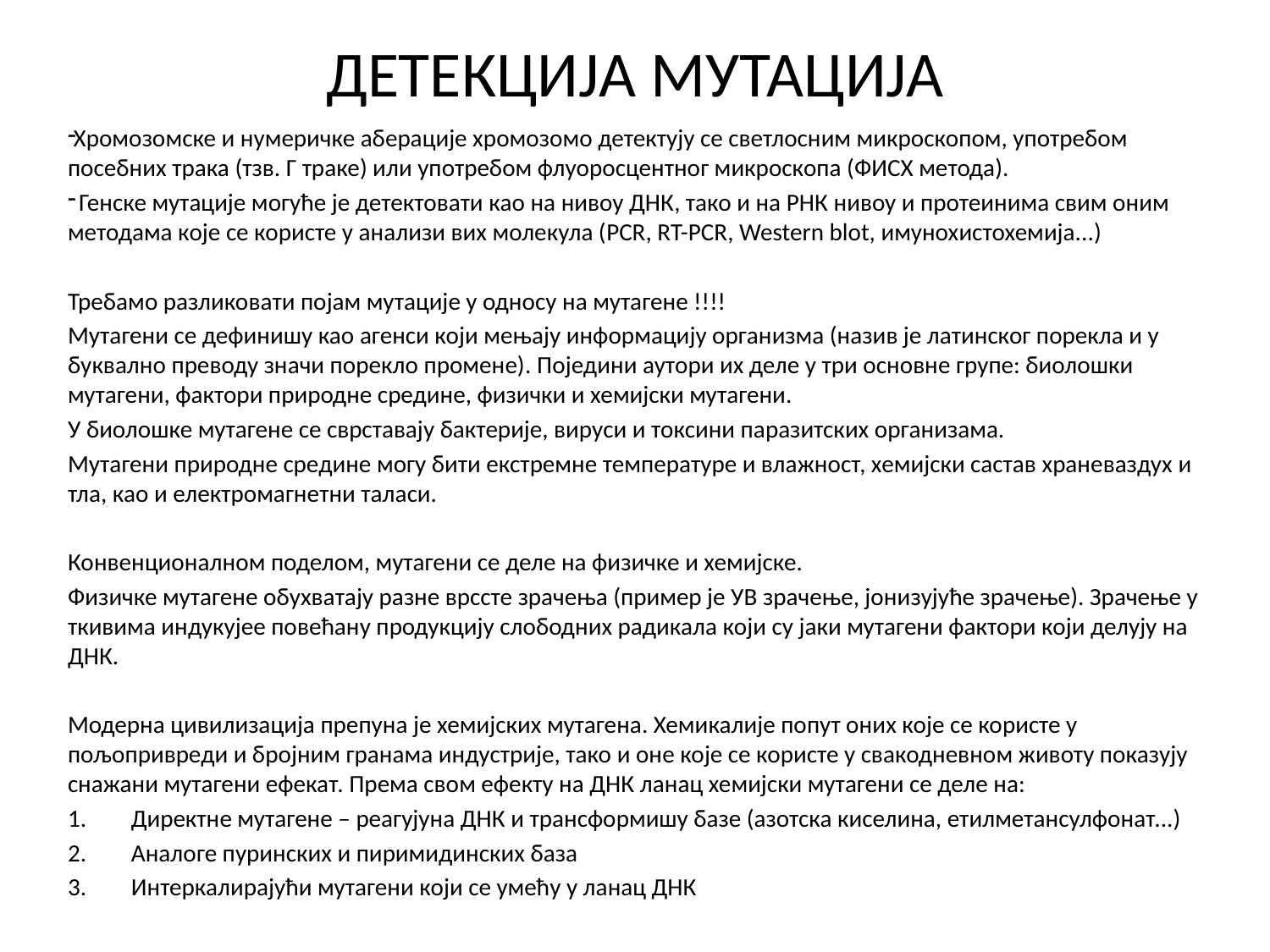

# ДЕТЕКЦИЈА МУТАЦИЈА
Хромозомске и нумеричке аберације хромозомо детектују се светлосним микроскопом, употребом посебних трака (тзв. Г траке) или употребом флуоросцентног микроскопа (ФИСХ метода).
 Генске мутације могуће је детектовати као на нивоу ДНК, тако и на РНК нивоу и протеинима свим оним методама које се користе у анализи вих молекула (PCR, RT-PCR, Western blot, имунохистохемија...)

Требамо разликовати појам мутације у односу на мутагене !!!!
Мутагени се дефинишу као агенси који мењају информацију организма (назив је латинског порекла и у буквално преводу значи порекло промене). Поједини аутори их деле у три основне групе: биолошки мутагени, фактори природне средине, физички и хемијски мутагени.
У биолошке мутагене се сврставају бактерије, вируси и токсини паразитских организама.
Мутагени природне средине могу бити екстремне температуре и влажност, хемијски састав храневаздух и тла, као и електромагнетни таласи.

Конвенционалном поделом, мутагени се деле на физичке и хемијске.
Физичке мутагене обухватају разне врссте зрачења (пример је УВ зрачење, јонизујуће зрачење). Зрачење у ткивима индукујее повећану продукцију слободних радикала који су јаки мутагени фактори који делују на ДНК.

Модерна цивилизација препуна је хемијских мутагена. Хемикалије попут оних које се користе у пољопривреди и бројним гранама индустрије, тако и оне које се користе у свакодневном животу показују снажани мутагени ефекат. Према свом ефекту на ДНК ланац хемијски мутагени се деле на:
Директне мутагене – реагујуна ДНК и трансформишу базе (азотска киселина, етилметансулфонат...)
Аналоге пуринских и пиримидинских база
Интеркалирајући мутагени који се умећу у ланац ДНК